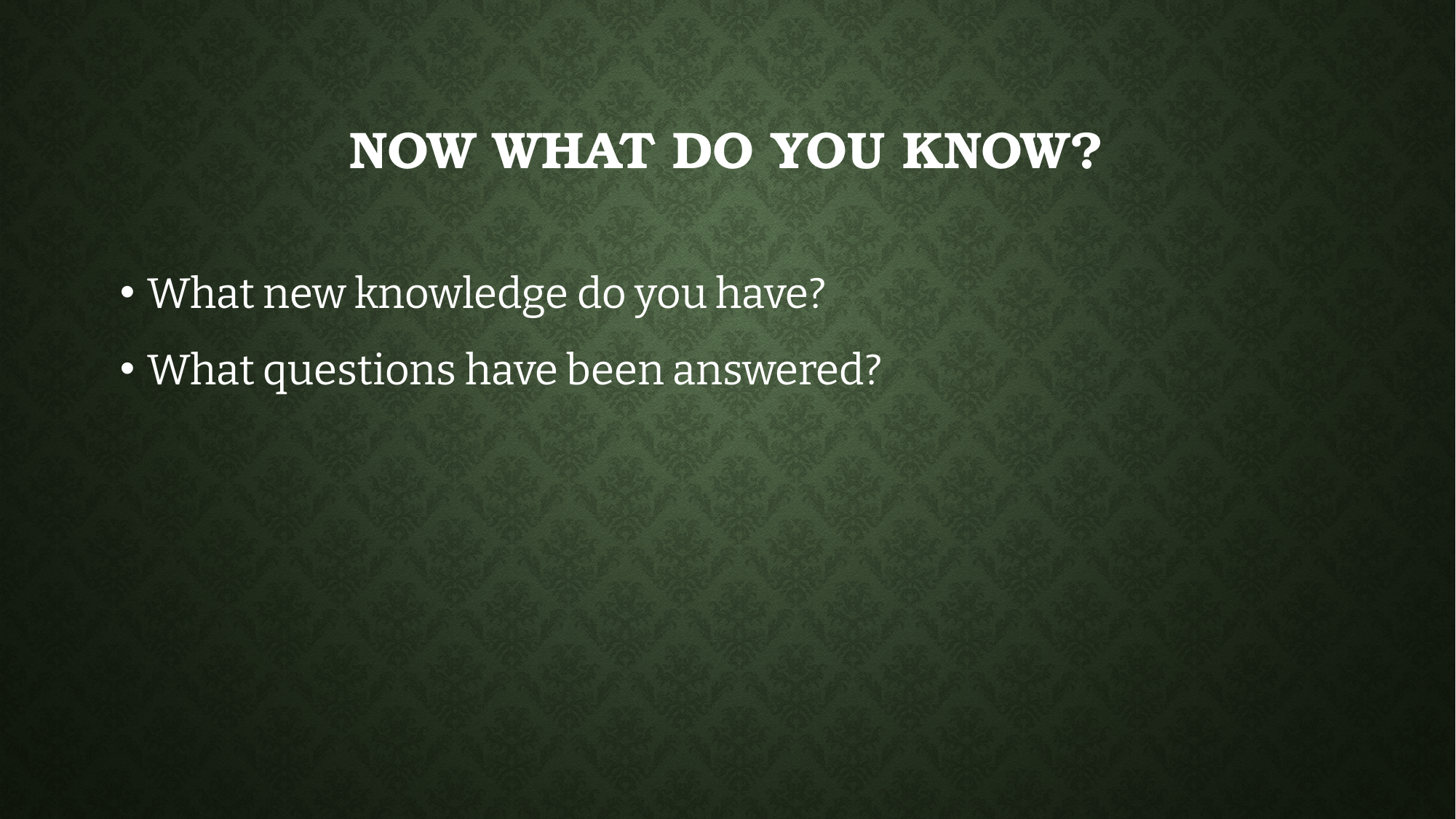

# Now what do You know?
What new knowledge do you have?
What questions have been answered?